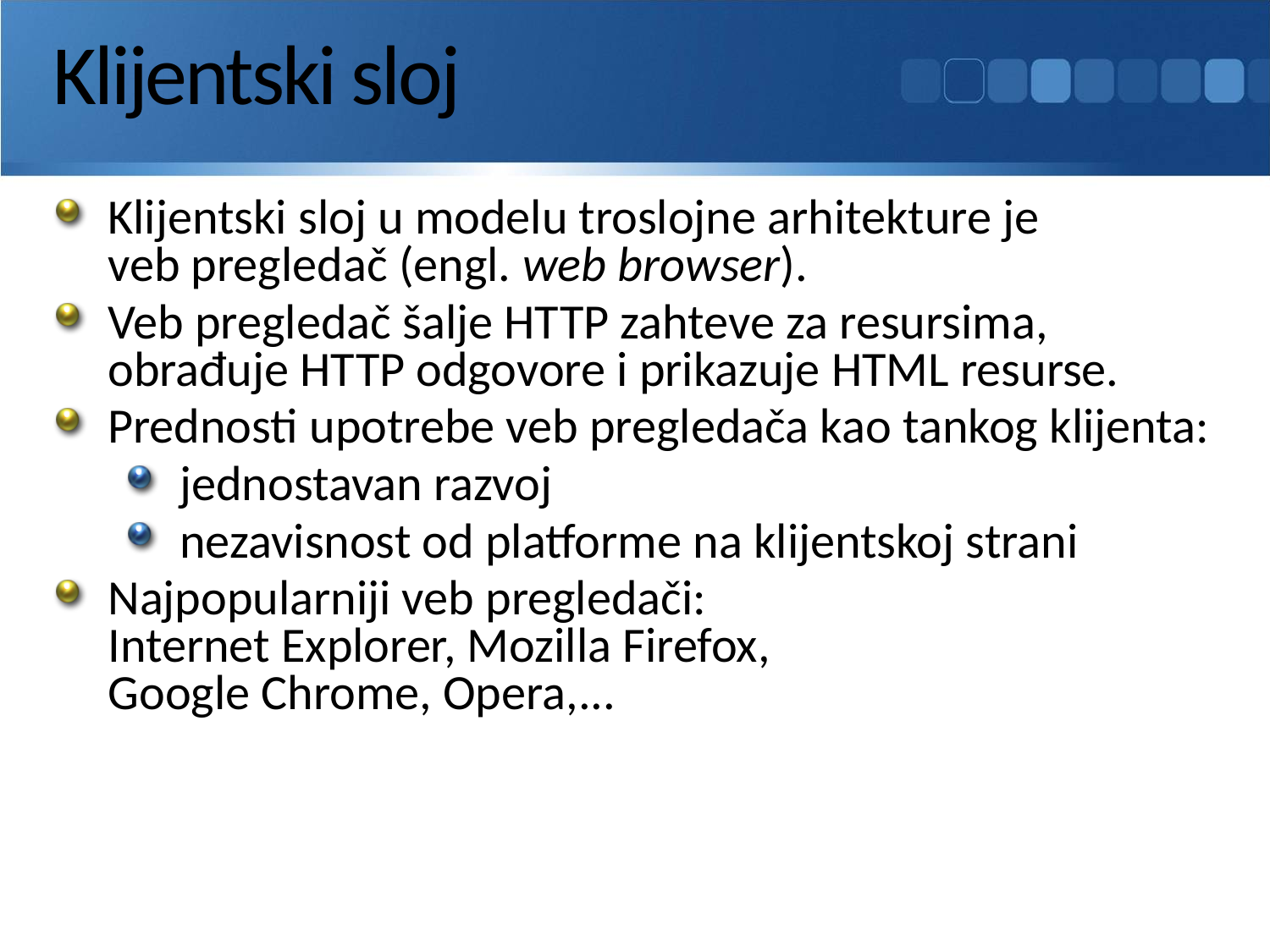

# Klijentski sloj
Klijentski sloj u modelu troslojne arhitekture je
veb pregledač (engl. web browser).
Veb pregledač šalje HTTP zahteve za resursima, obrađuje HTTP odgovore i prikazuje HTML resurse.
Prednosti upotrebe veb pregledača kao tankog klijenta:
jednostavan razvoj
nezavisnost od platforme na klijentskoj strani
Najpopularniji veb pregledači:
Internet Explorer, Mozilla Firefox,
Google Chrome, Opera,...